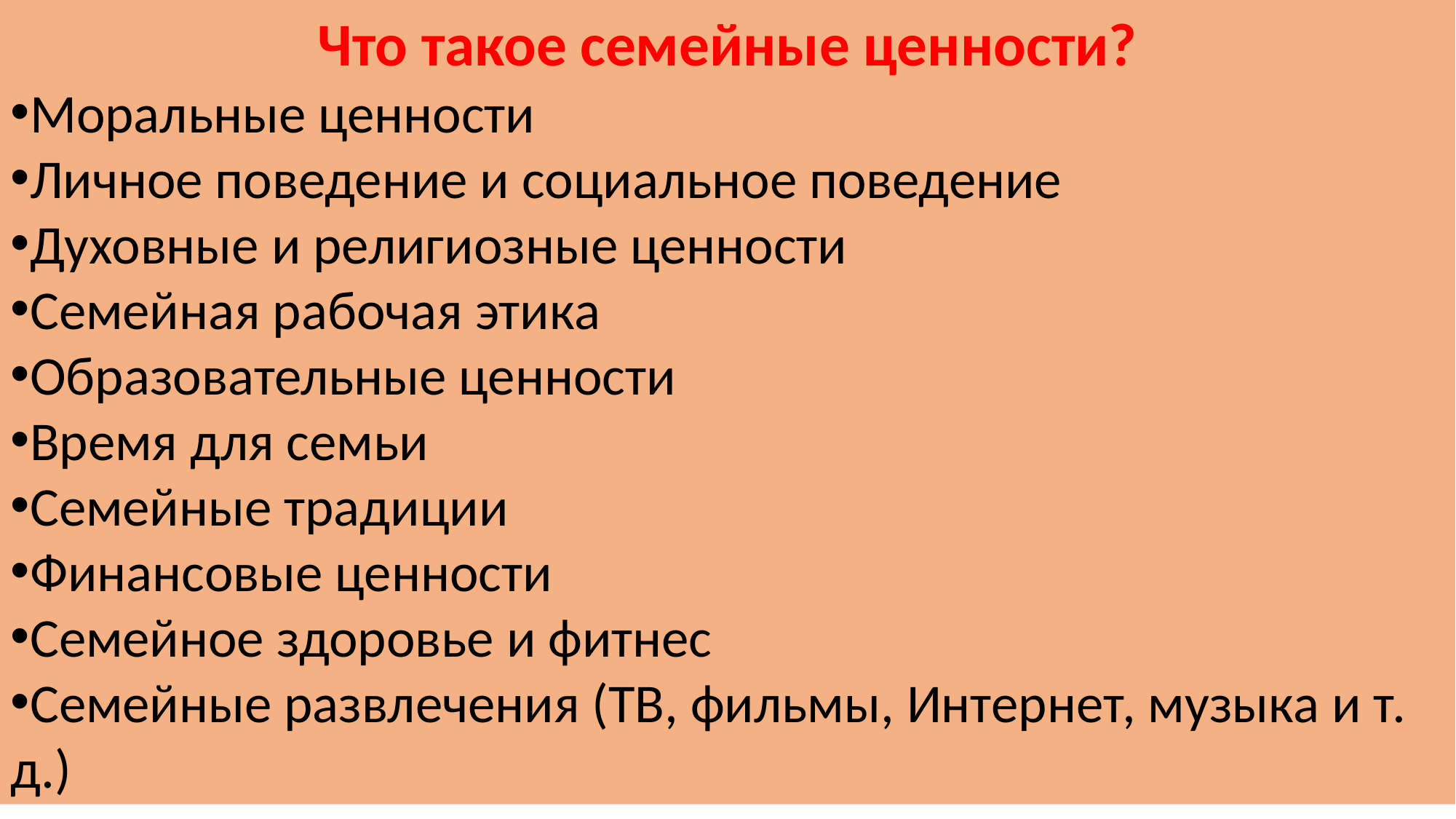

Что такое семейные ценности?
Моральные ценности
Личное поведение и социальное поведение
Духовные и религиозные ценности
Семейная рабочая этика
Образовательные ценности
Время для семьи
Семейные традиции
Финансовые ценности
Семейное здоровье и фитнес
Семейные развлечения (ТВ, фильмы, Интернет, музыка и т. д.)
# Что такое семейные ценности?